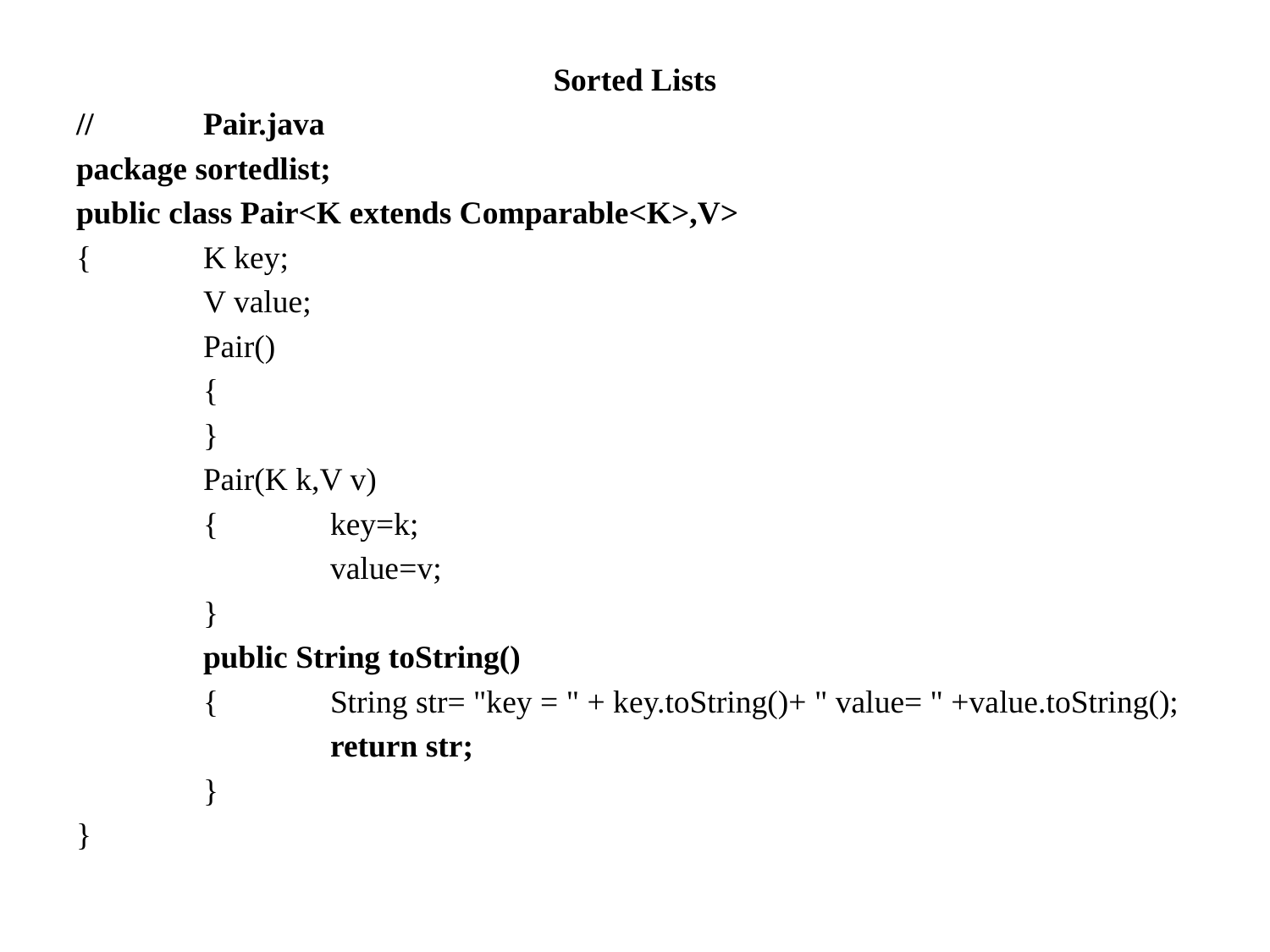

Sorted Lists
//	Pair.java
package sortedlist;
public class Pair<K extends Comparable<K>,V>
{	K key;
	V value;
	Pair()
	{
	}
	Pair(K k,V v)
	{	key=k;
		value=v;
	}
	public String toString()
	{	String str= "key = " + key.toString()+ " value= " +value.toString();
		return str;
	}
}